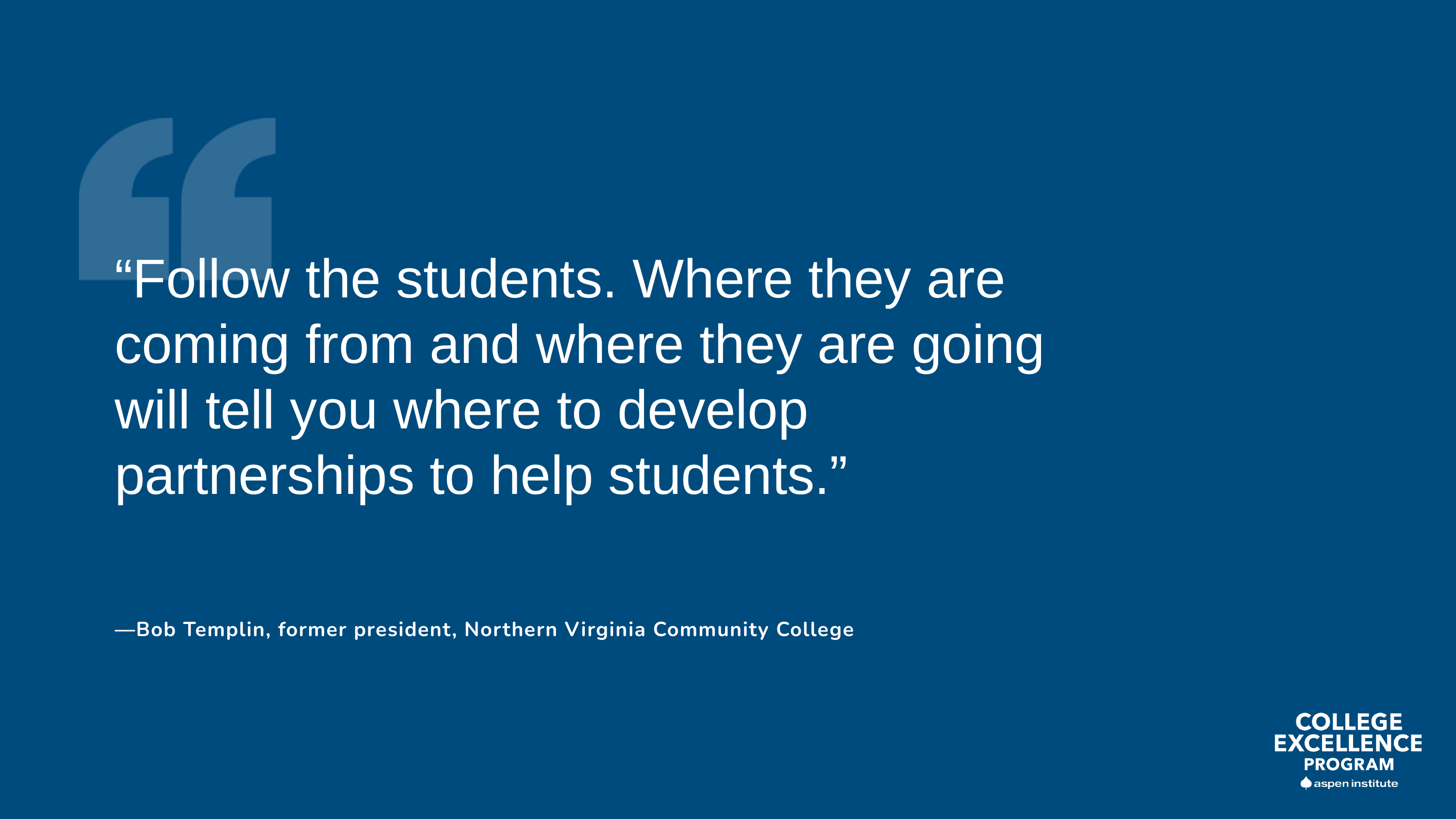

“Follow the students. Where they are coming from and where they are going will tell you where to develop partnerships to help students.”
 —Bob Templin, former president, Northern Virginia Community College